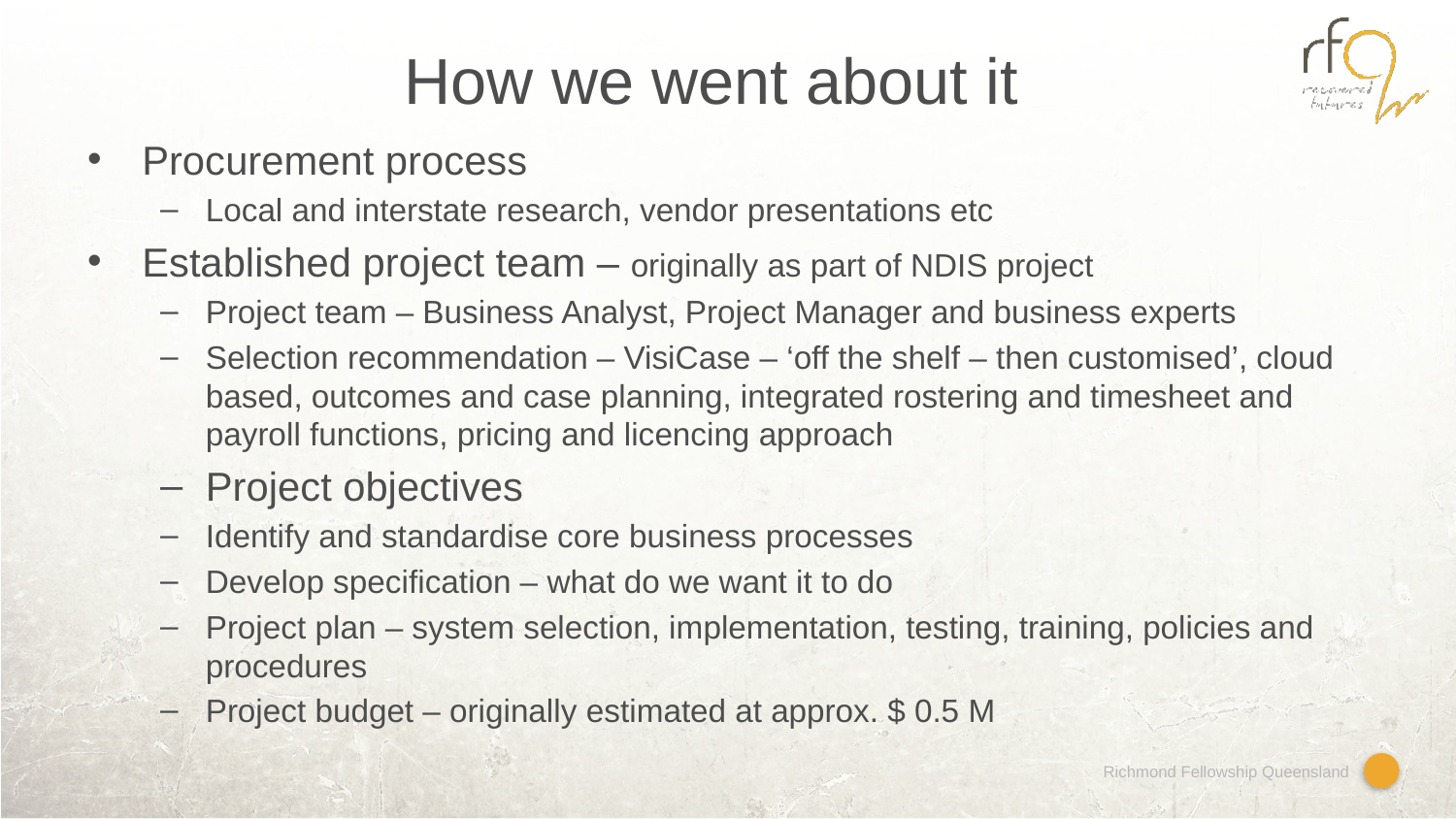

# How we went about it
Procurement process
Local and interstate research, vendor presentations etc
Established project team – originally as part of NDIS project
Project team – Business Analyst, Project Manager and business experts
Selection recommendation – VisiCase – ‘off the shelf – then customised’, cloud based, outcomes and case planning, integrated rostering and timesheet and payroll functions, pricing and licencing approach
Project objectives
Identify and standardise core business processes
Develop specification – what do we want it to do
Project plan – system selection, implementation, testing, training, policies and procedures
Project budget – originally estimated at approx. $ 0.5 M